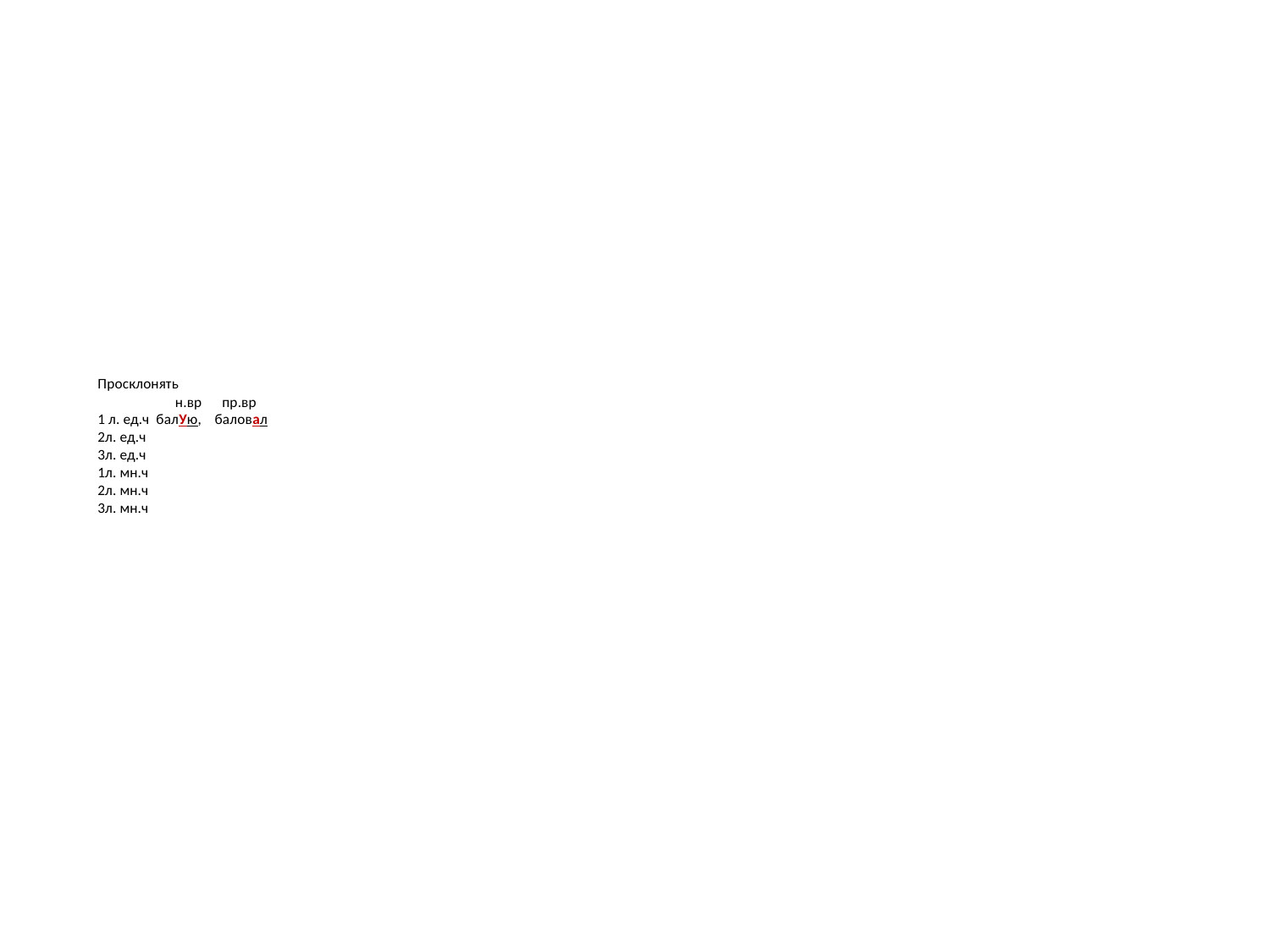

# Просклонять н.вр      пр.вр 1 л. ед.ч  балУю,    баловал 2л. ед.ч 3л. ед.ч 1л. мн.ч 2л. мн.ч 3л. мн.ч